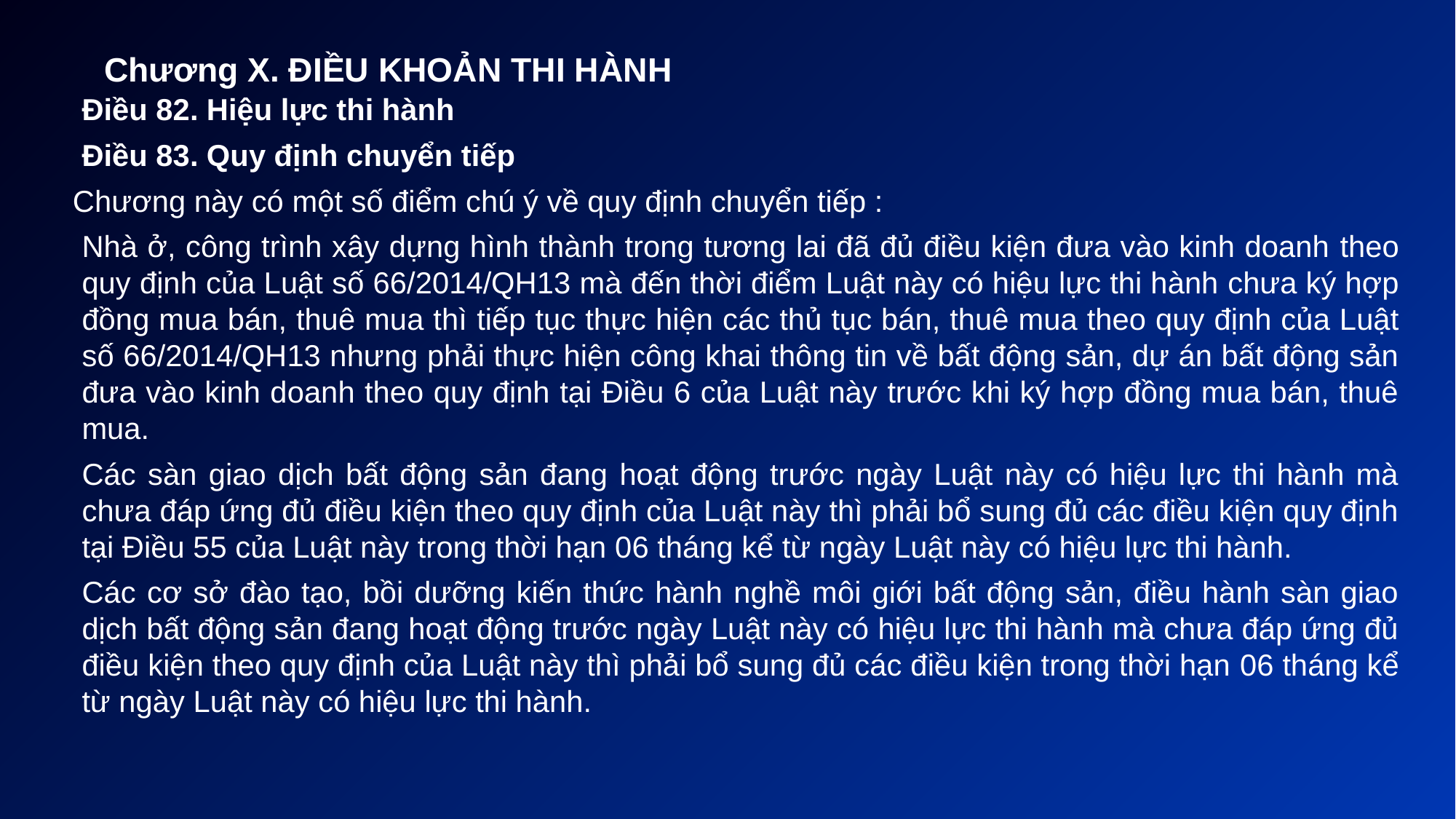

# Chương X. ĐIỀU KHOẢN THI HÀNH
Điều 82. Hiệu lực thi hành
Điều 83. Quy định chuyển tiếp
Chương này có một số điểm chú ý về quy định chuyển tiếp :
Nhà ở, công trình xây dựng hình thành trong tương lai đã đủ điều kiện đưa vào kinh doanh theo quy định của Luật số 66/2014/QH13 mà đến thời điểm Luật này có hiệu lực thi hành chưa ký hợp đồng mua bán, thuê mua thì tiếp tục thực hiện các thủ tục bán, thuê mua theo quy định của Luật số 66/2014/QH13 nhưng phải thực hiện công khai thông tin về bất động sản, dự án bất động sản đưa vào kinh doanh theo quy định tại Điều 6 của Luật này trước khi ký hợp đồng mua bán, thuê mua.
Các sàn giao dịch bất động sản đang hoạt động trước ngày Luật này có hiệu lực thi hành mà chưa đáp ứng đủ điều kiện theo quy định của Luật này thì phải bổ sung đủ các điều kiện quy định tại Điều 55 của Luật này trong thời hạn 06 tháng kể từ ngày Luật này có hiệu lực thi hành.
Các cơ sở đào tạo, bồi dưỡng kiến thức hành nghề môi giới bất động sản, điều hành sàn giao dịch bất động sản đang hoạt động trước ngày Luật này có hiệu lực thi hành mà chưa đáp ứng đủ điều kiện theo quy định của Luật này thì phải bổ sung đủ các điều kiện trong thời hạn 06 tháng kể từ ngày Luật này có hiệu lực thi hành.